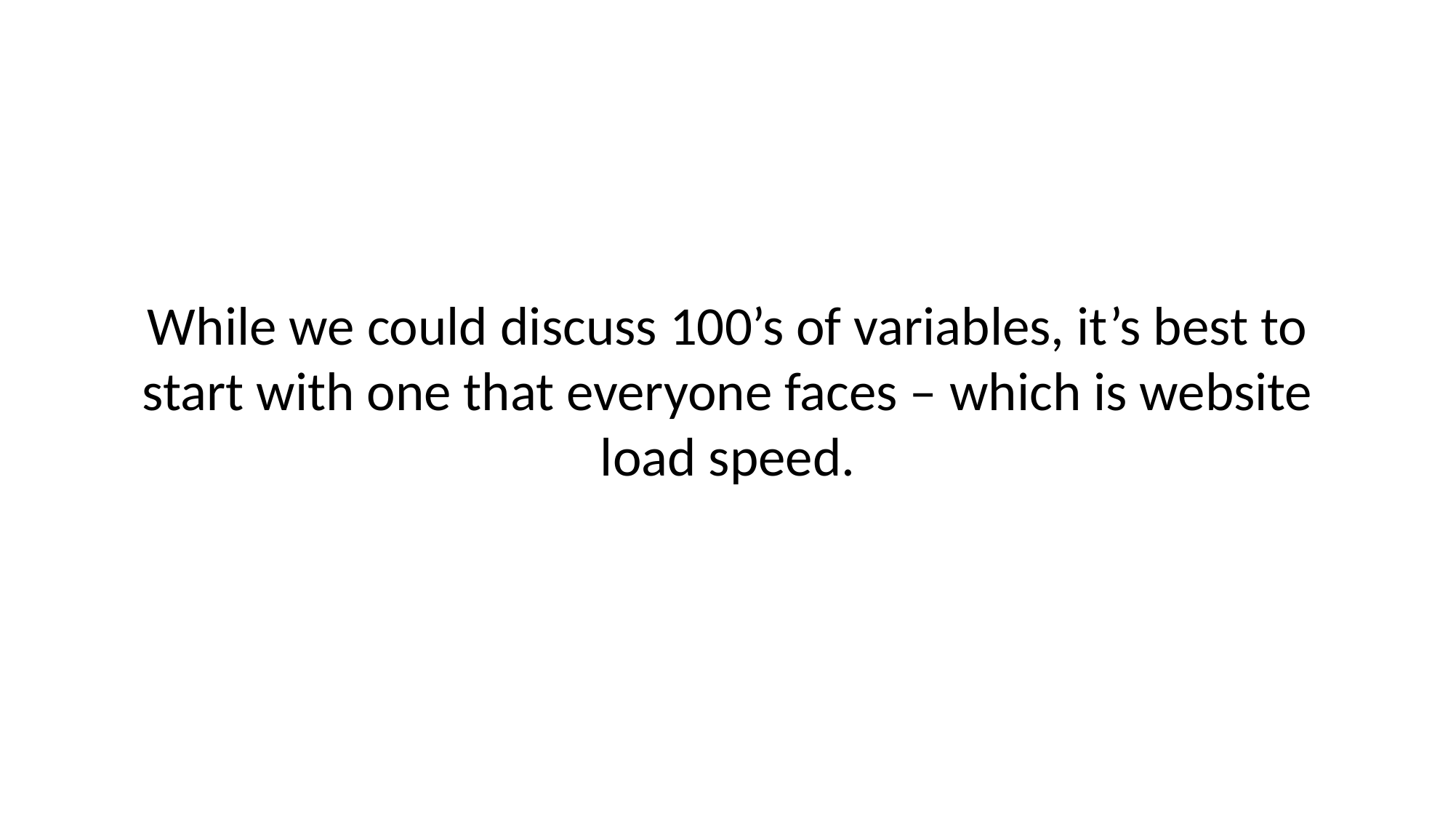

# While we could discuss 100’s of variables, it’s best to start with one that everyone faces – which is website load speed.